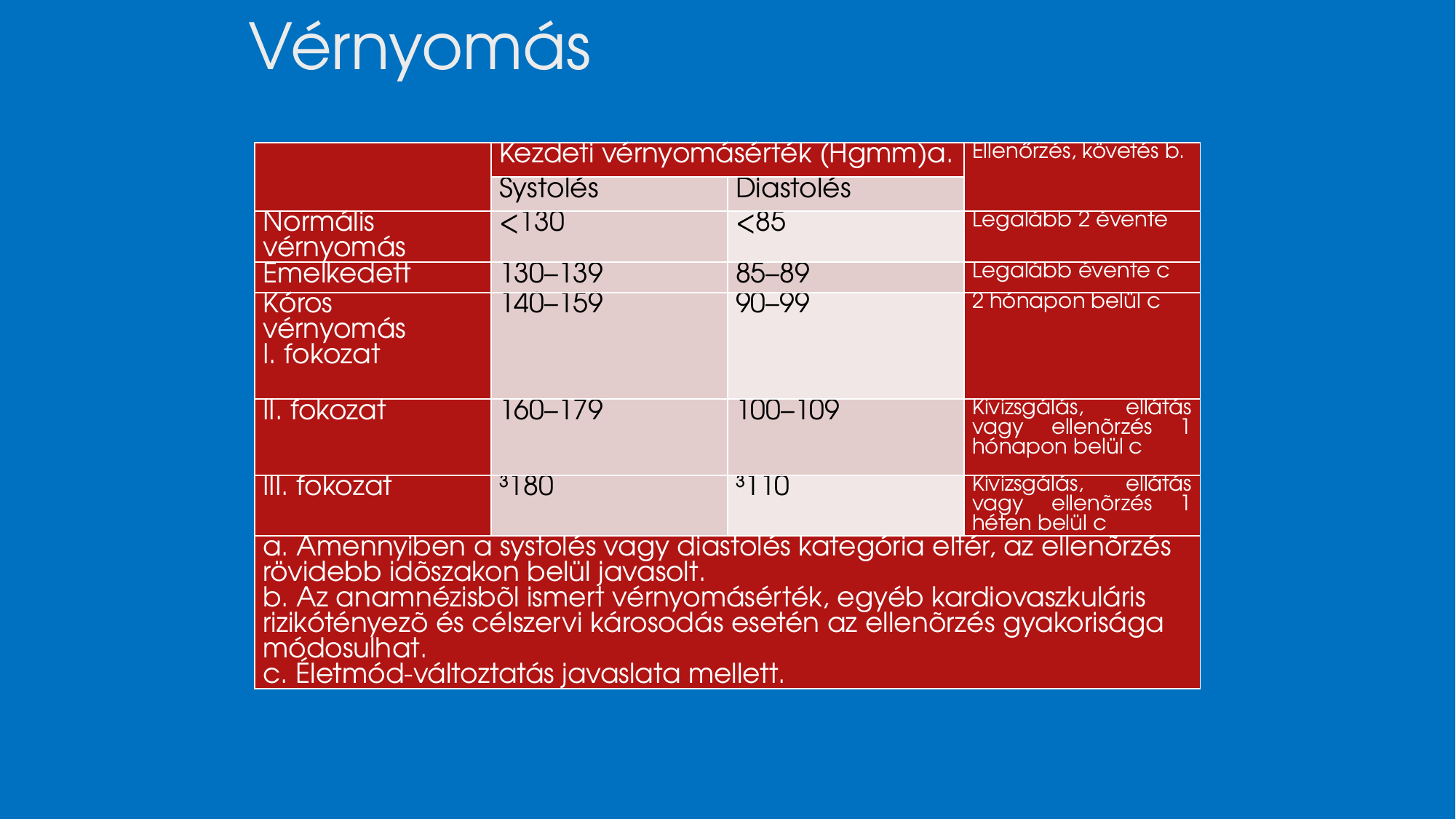

# Vérnyomás
|  | Kezdeti vérnyomásérték (Hgmm)a. |  | Ellenőrzés, követés b. |
| --- | --- | --- | --- |
|  | Systolés | Diastolés |  |
| Normális vérnyomás | <130 | <85 | Legalább 2 évente |
| Emelkedett | 130–139 | 85–89 | Legalább évente c |
| Kóros vérnyomás I. fokozat | 140–159 | 90–99 | 2 hónapon belül c |
| II. fokozat | 160–179 | 100–109 | Kivizsgálás, ellátás vagy ellenõrzés 1 hónapon belül c |
| III. fokozat | ³180 | ³110 | Kivizsgálás, ellátás vagy ellenõrzés 1 héten belül c |
| a. Amennyiben a systolés vagy diastolés kategória eltér, az ellenõrzés rövidebb idõszakon belül javasolt. b. Az anamnézisbõl ismert vérnyomásérték, egyéb kardiovaszkuláris rizikótényezõ és célszervi károsodás esetén az ellenõrzés gyakorisága módosulhat. c. Életmód-változtatás javaslata mellett. |  |  |  |